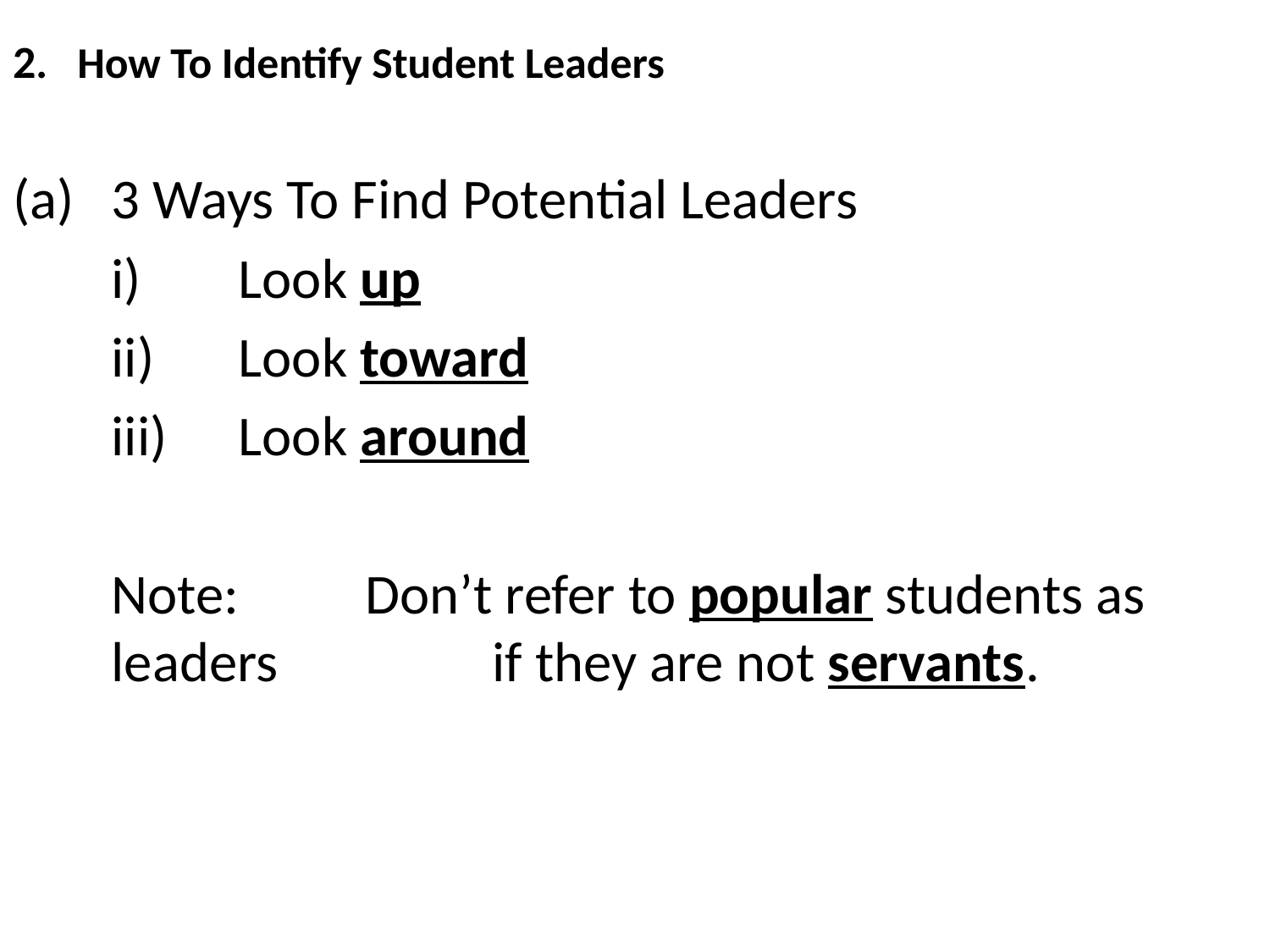

# 2.	How To Identify Student Leaders
(a)	3 Ways To Find Potential Leaders
	i)	Look up
	ii)	Look toward
	iii)	Look around

	Note: 	Don’t refer to popular students as leaders 		if they are not servants.